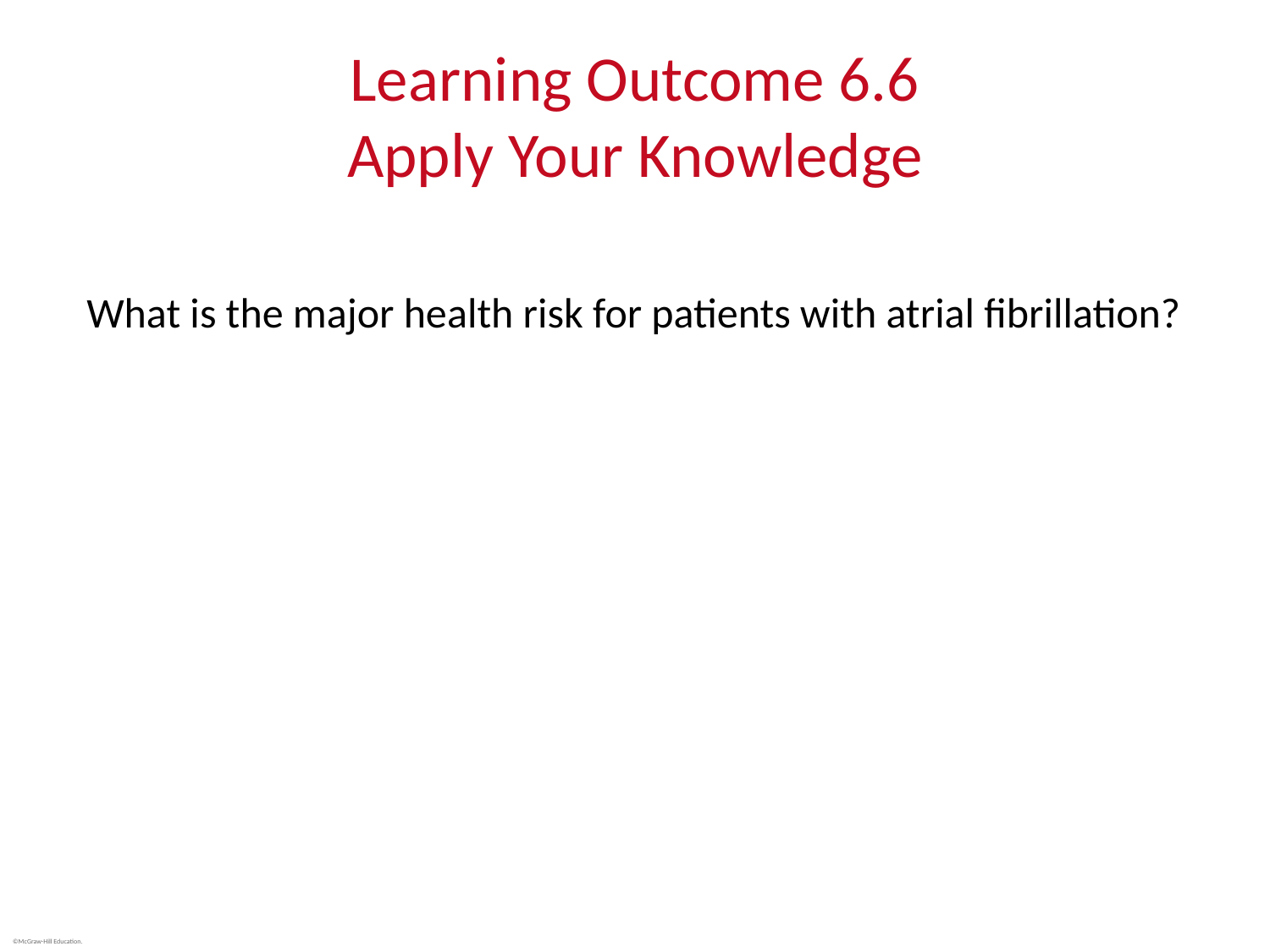

# Learning Outcome 6.6 Apply Your Knowledge
What is the major health risk for patients with atrial fibrillation?